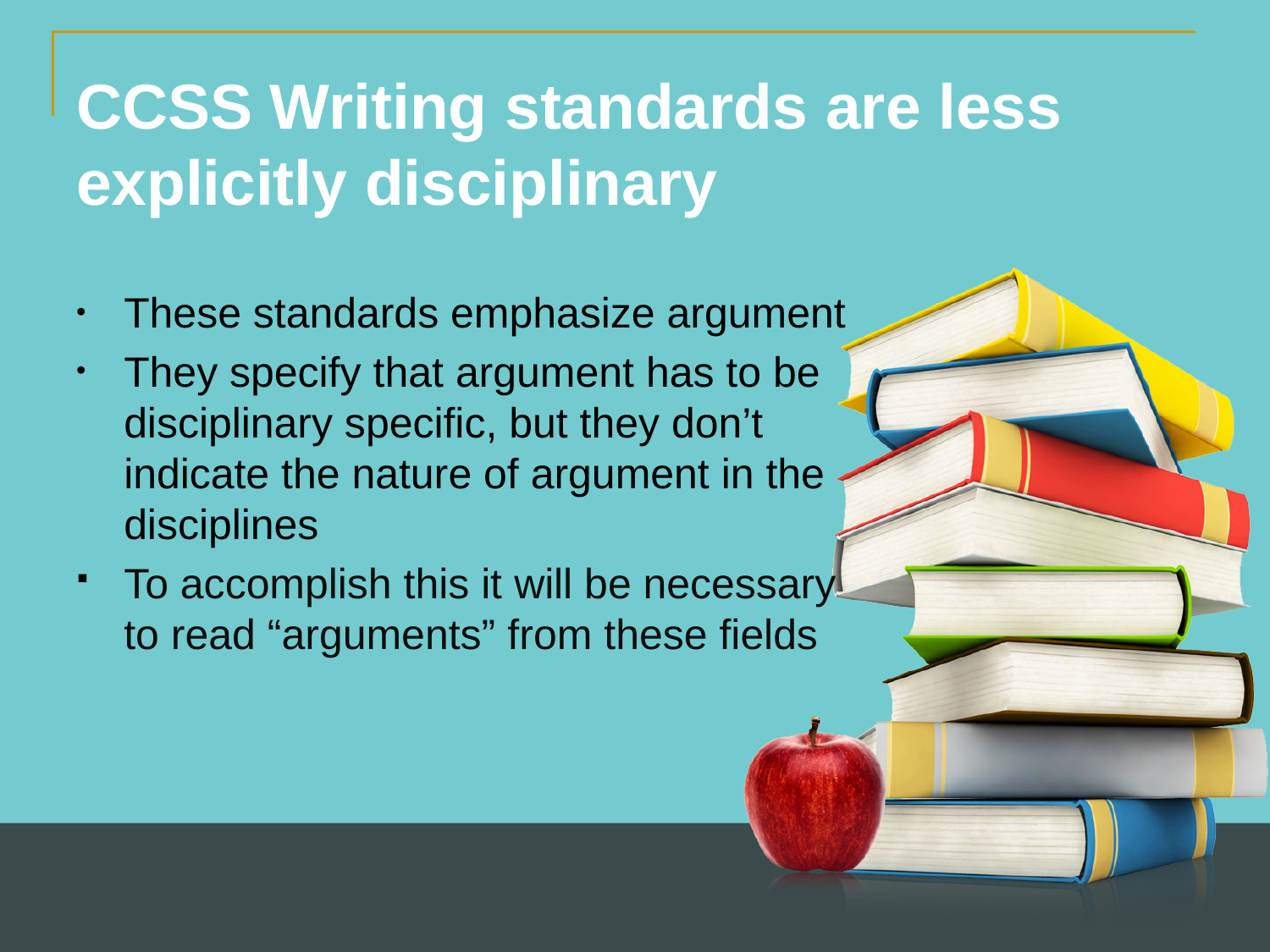

CCSS Writing standards are less explicitly disciplinary

These standards emphasize argument
They specify that argument has to be                disciplinary specific, but they don’t                          indicate the nature of argument in the                    disciplines
To accomplish this it will be necessary                        to read “arguments” from these fields